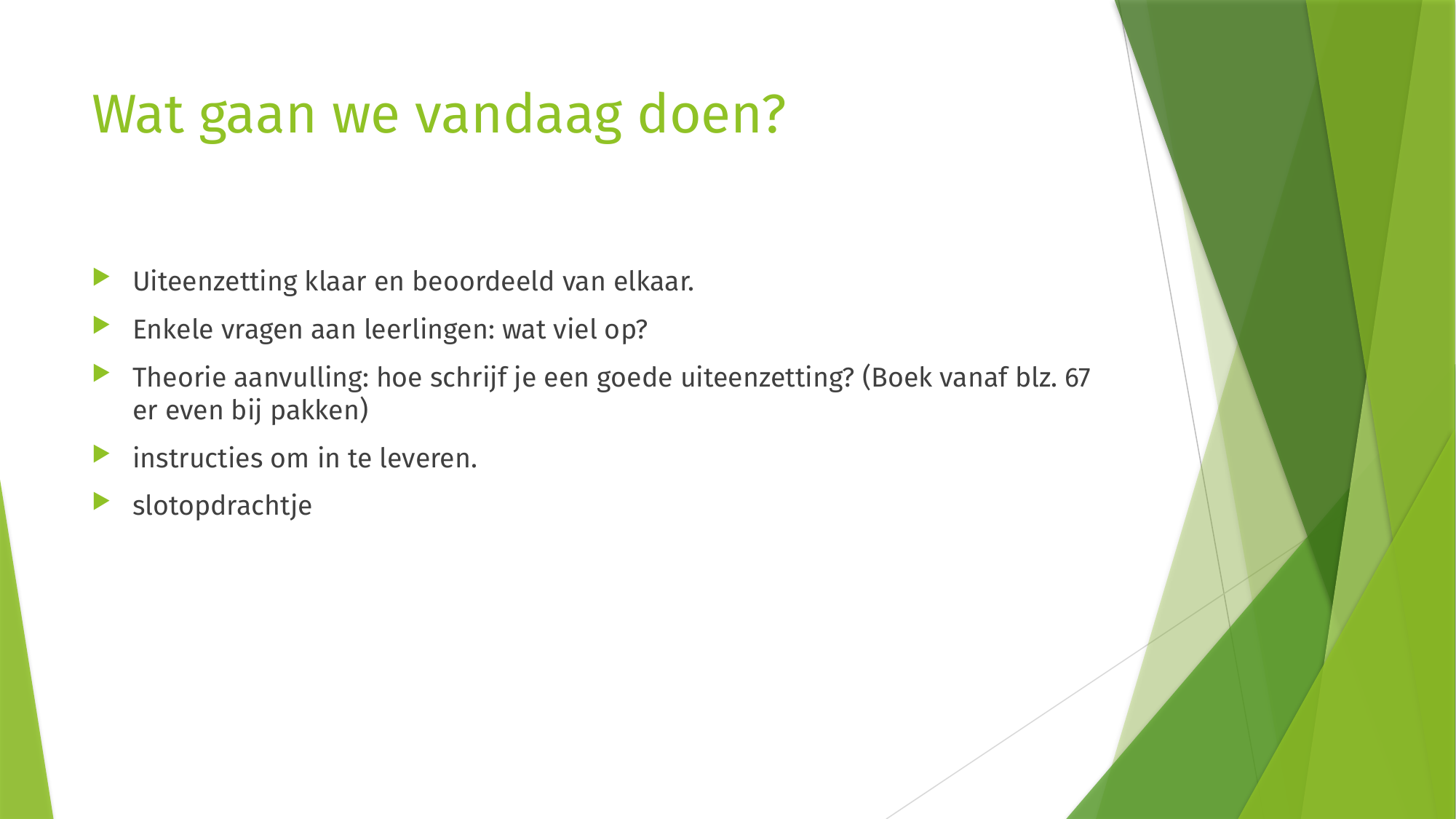

# Wat gaan we vandaag doen?
Uiteenzetting klaar en beoordeeld van elkaar.
Enkele vragen aan leerlingen: wat viel op?
Theorie aanvulling: hoe schrijf je een goede uiteenzetting? (Boek vanaf blz. 67 er even bij pakken)
instructies om in te leveren.
slotopdrachtje